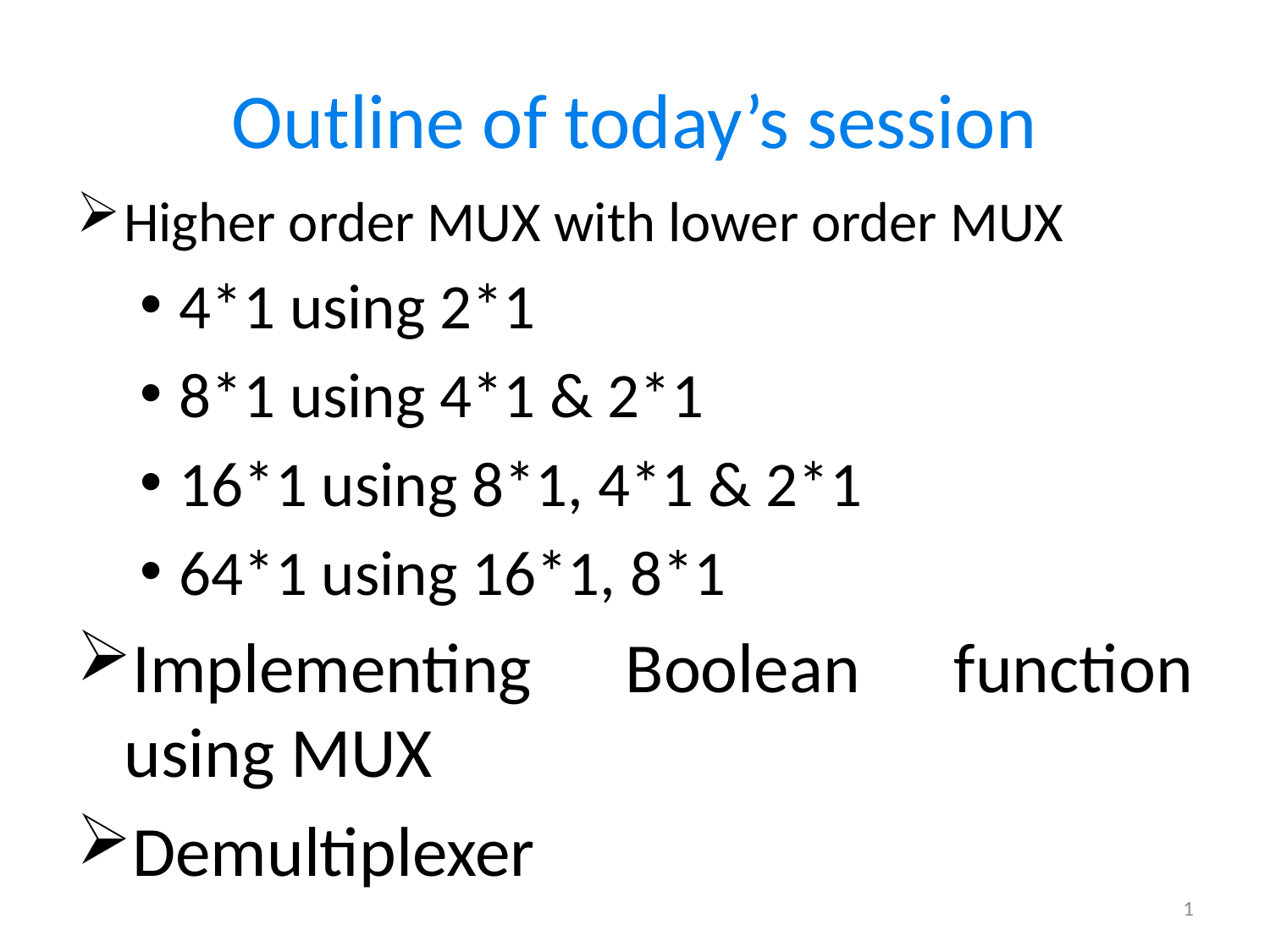

# Outline of today’s session
Higher order MUX with lower order MUX
4*1 using 2*1
8*1 using 4*1 & 2*1
16*1 using 8*1, 4*1 & 2*1
64*1 using 16*1, 8*1
Implementing Boolean function using MUX
Demultiplexer

1